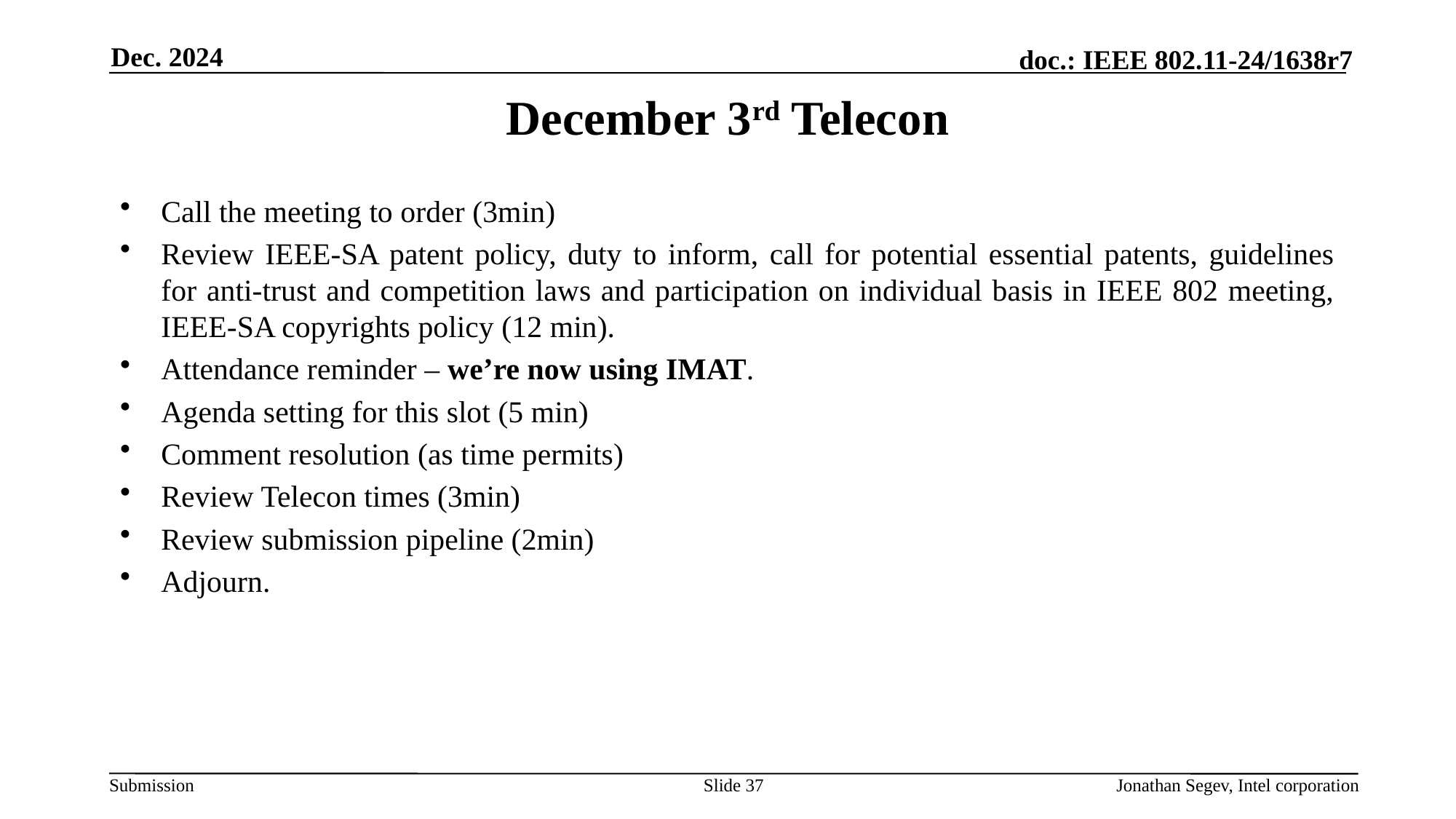

Dec. 2024
# December 3rd Telecon
Call the meeting to order (3min)
Review IEEE-SA patent policy, duty to inform, call for potential essential patents, guidelines for anti-trust and competition laws and participation on individual basis in IEEE 802 meeting, IEEE-SA copyrights policy (12 min).
Attendance reminder – we’re now using IMAT.
Agenda setting for this slot (5 min)
Comment resolution (as time permits)
Review Telecon times (3min)
Review submission pipeline (2min)
Adjourn.

Slide 37
Jonathan Segev, Intel corporation